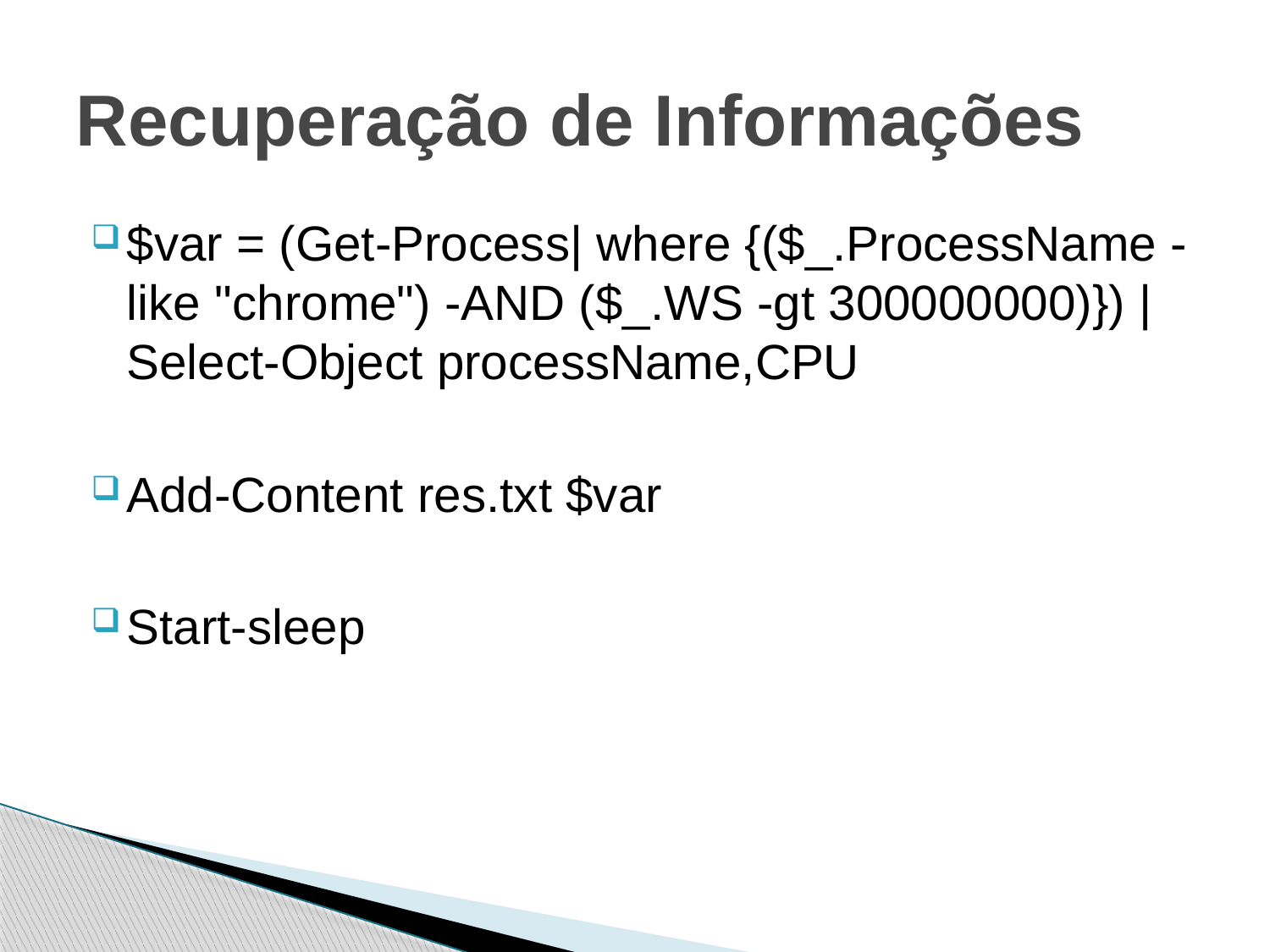

# Recuperação de Informações
$var = (Get-Process| where {($_.ProcessName -like "chrome") -AND ($_.WS -gt 300000000)}) |Select-Object processName,CPU

Add-Content res.txt $var

Start-sleep